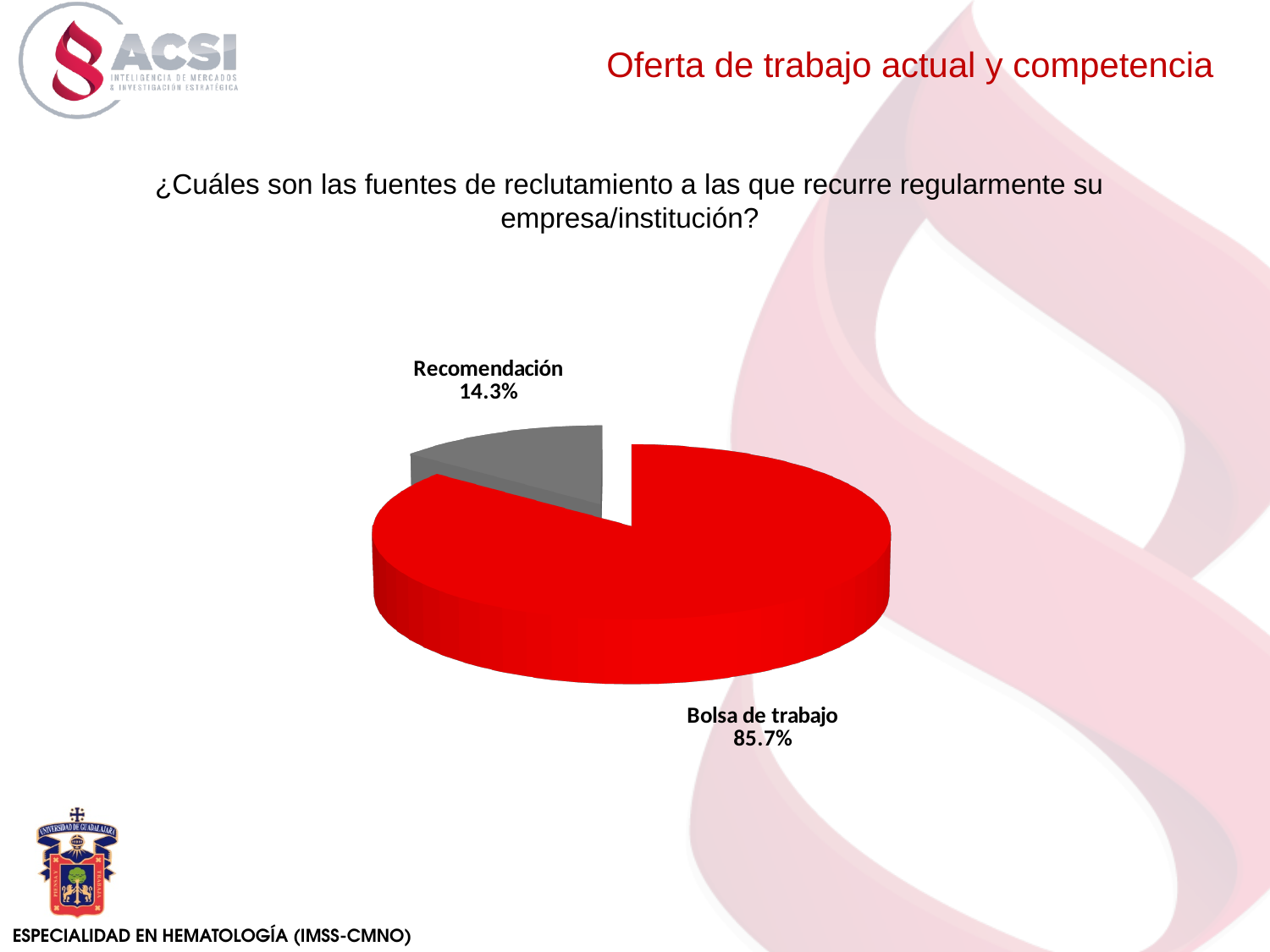

Oferta de trabajo actual y competencia
¿Cuáles son las fuentes de reclutamiento a las que recurre regularmente su empresa/institución?

[unsupported chart]